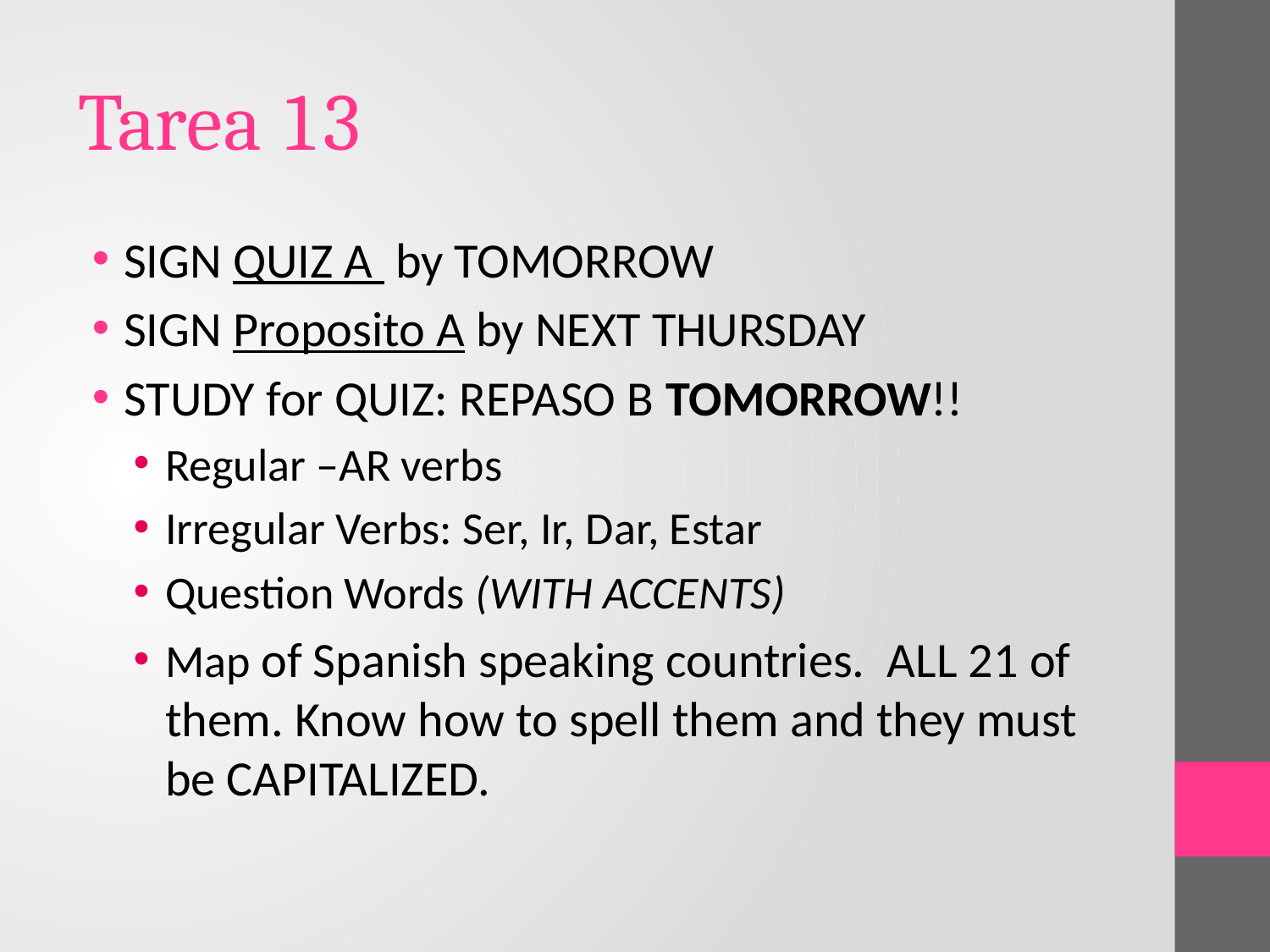

# Tarea 13
SIGN QUIZ A  by TOMORROW
SIGN Proposito A by NEXT THURSDAY
STUDY for QUIZ: REPASO B TOMORROW!!
Regular –AR verbs
Irregular Verbs: Ser, Ir, Dar, Estar
Question Words (WITH ACCENTS)
Map of Spanish speaking countries.  ALL 21 of them. Know how to spell them and they must be CAPITALIZED.